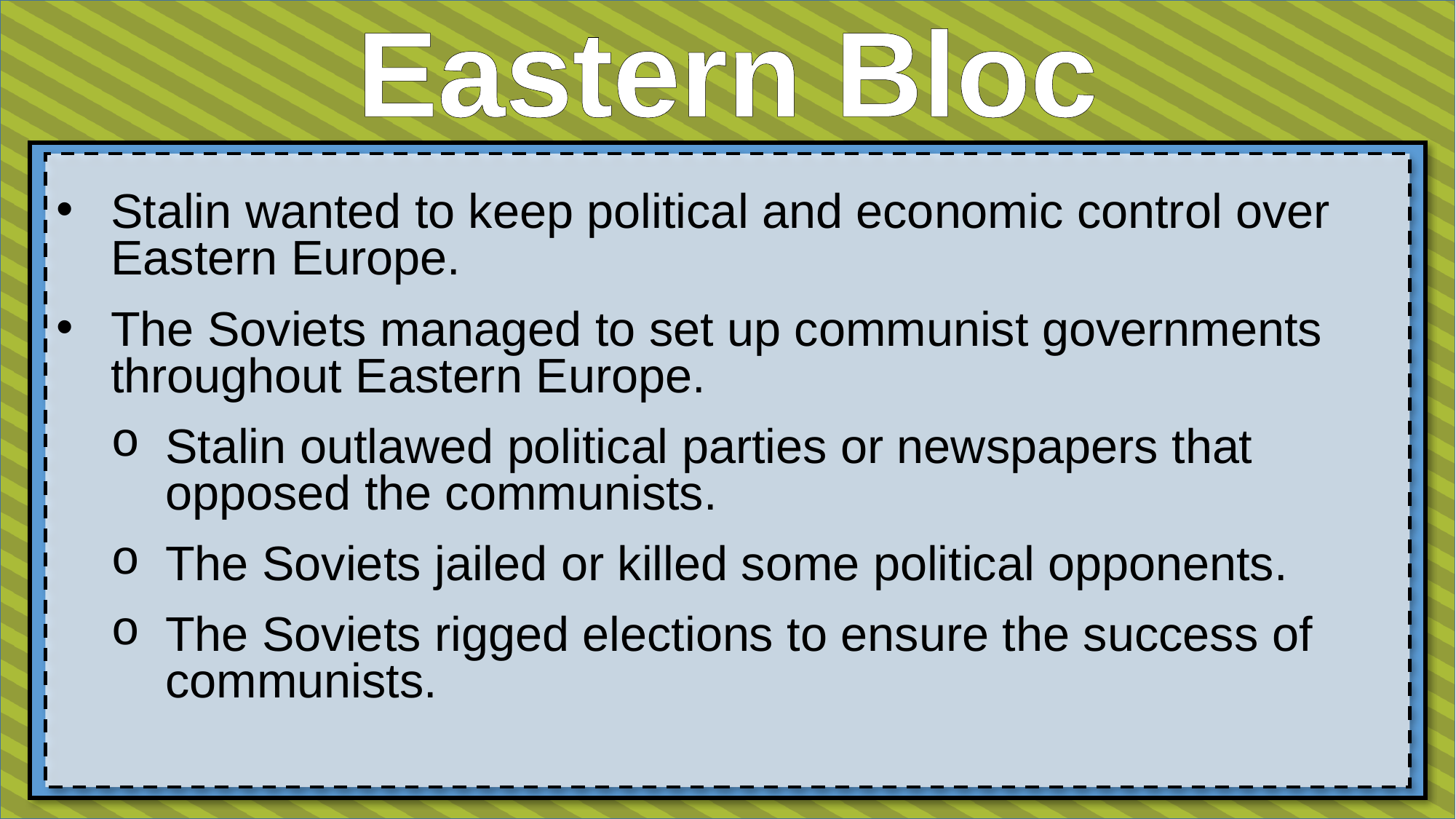

Eastern Bloc

Stalin wanted to keep political and economic control over Eastern Europe.
The Soviets managed to set up communist governments throughout Eastern Europe.
Stalin outlawed political parties or newspapers that opposed the communists.
The Soviets jailed or killed some political opponents.
The Soviets rigged elections to ensure the success of communists.